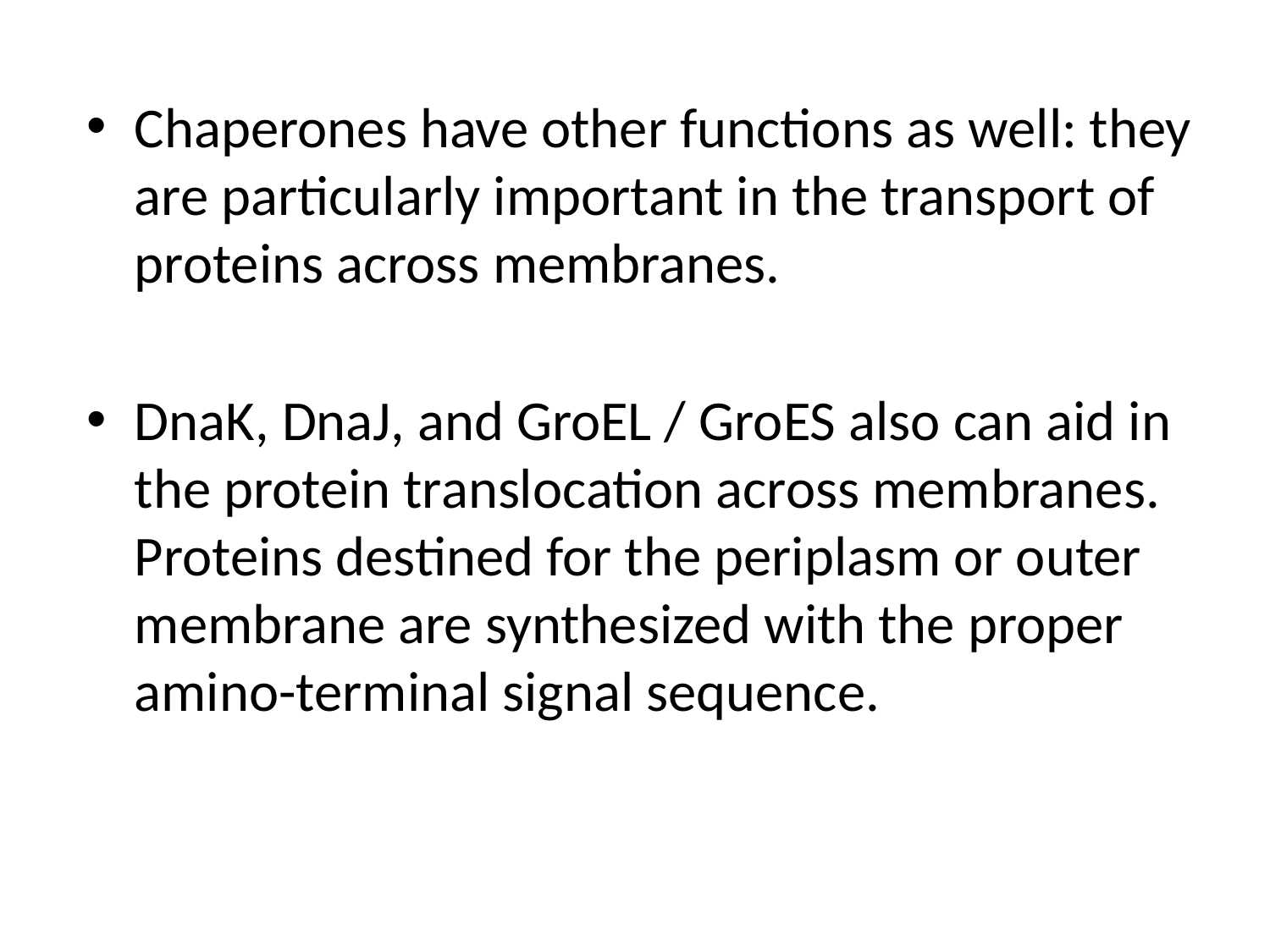

Chaperones have other functions as well: they are particularly important in the transport of proteins across membranes.

DnaK, DnaJ, and GroEL / GroES also can aid in the protein translocation across membranes.  Proteins destined for the periplasm or outer membrane are synthesized with the proper amino-terminal signal sequence.